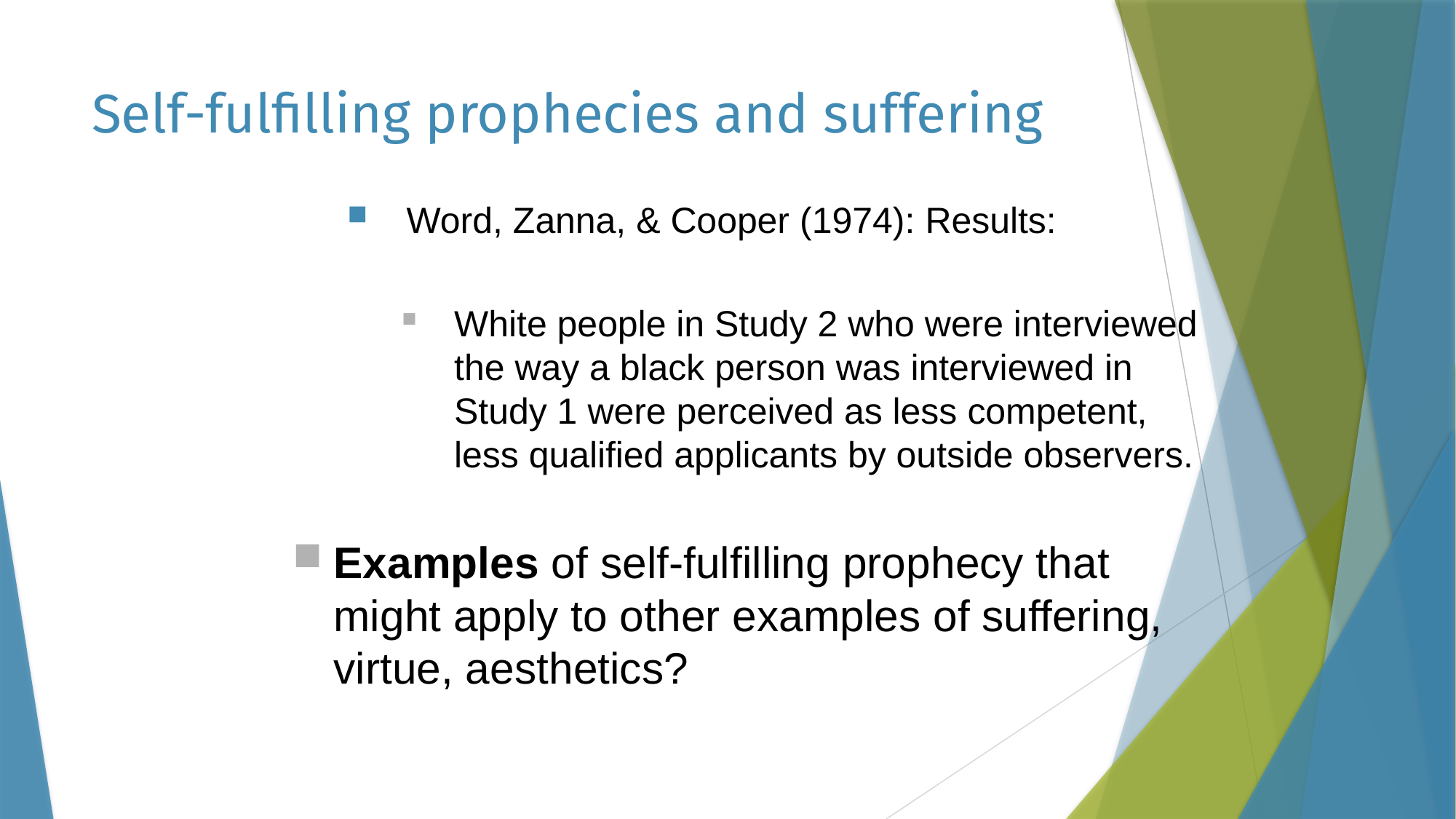

# Self-fulfilling prophecies and suffering
Word, Zanna, & Cooper (1974): Results:

White people in Study 2 who were interviewed the way a black person was interviewed in Study 1 were perceived as less competent, less qualified applicants by outside observers.

Examples of self-fulfilling prophecy that might apply to other examples of suffering, virtue, aesthetics?